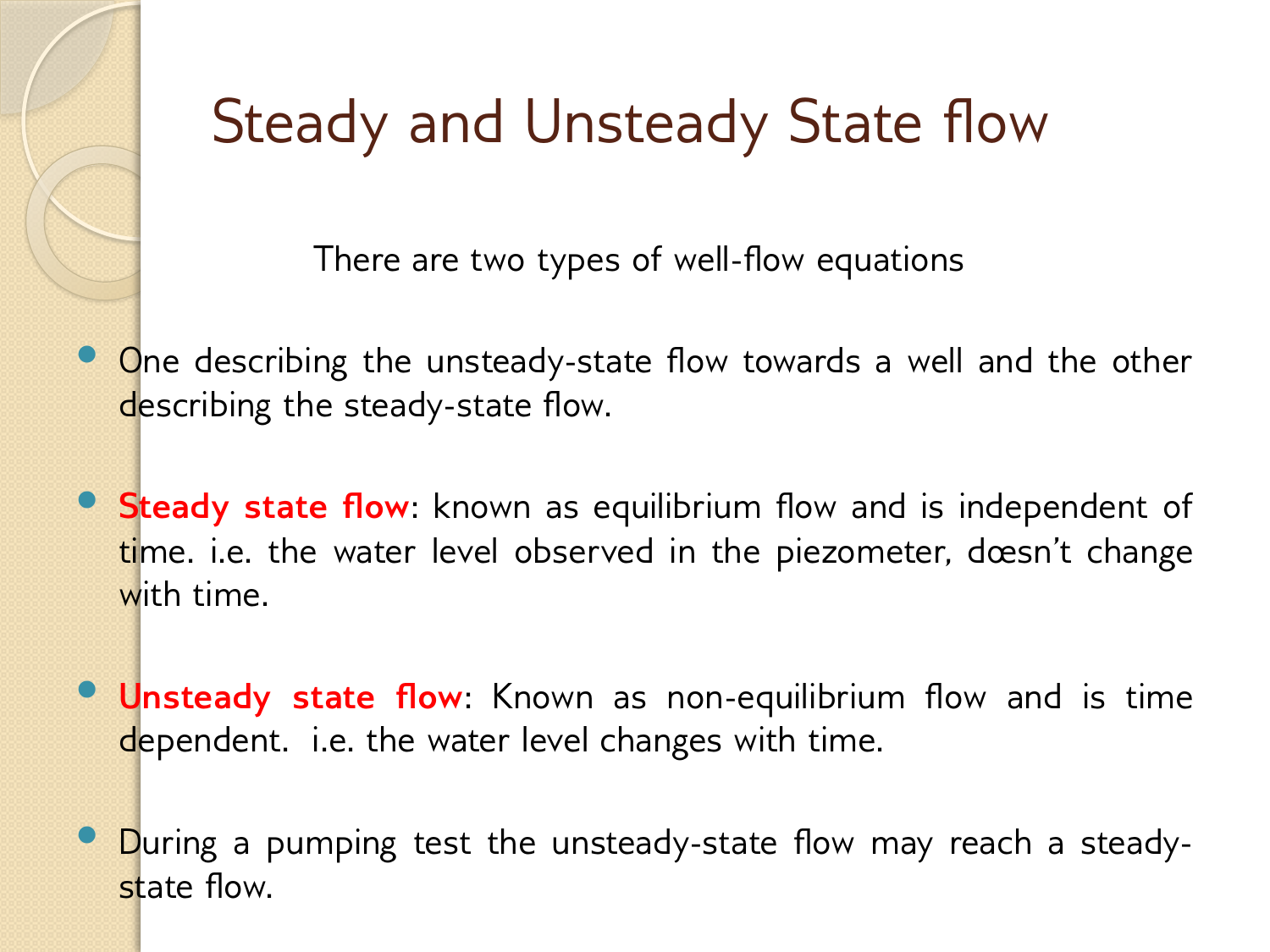

# Steady and Unsteady State flow
There are two types of well-flow equations

One describing the unsteady-state flow towards a well and the other describing the steady-state flow.

Steady state flow: known as equilibrium flow and is independent of time. i.e. the water level observed in the piezometer, doesn’t change with time.

Unsteady state flow: Known as non-equilibrium flow and is time dependent.  i.e. the water level changes with time.

During a pumping test the unsteady-state flow may reach a steady-state flow.